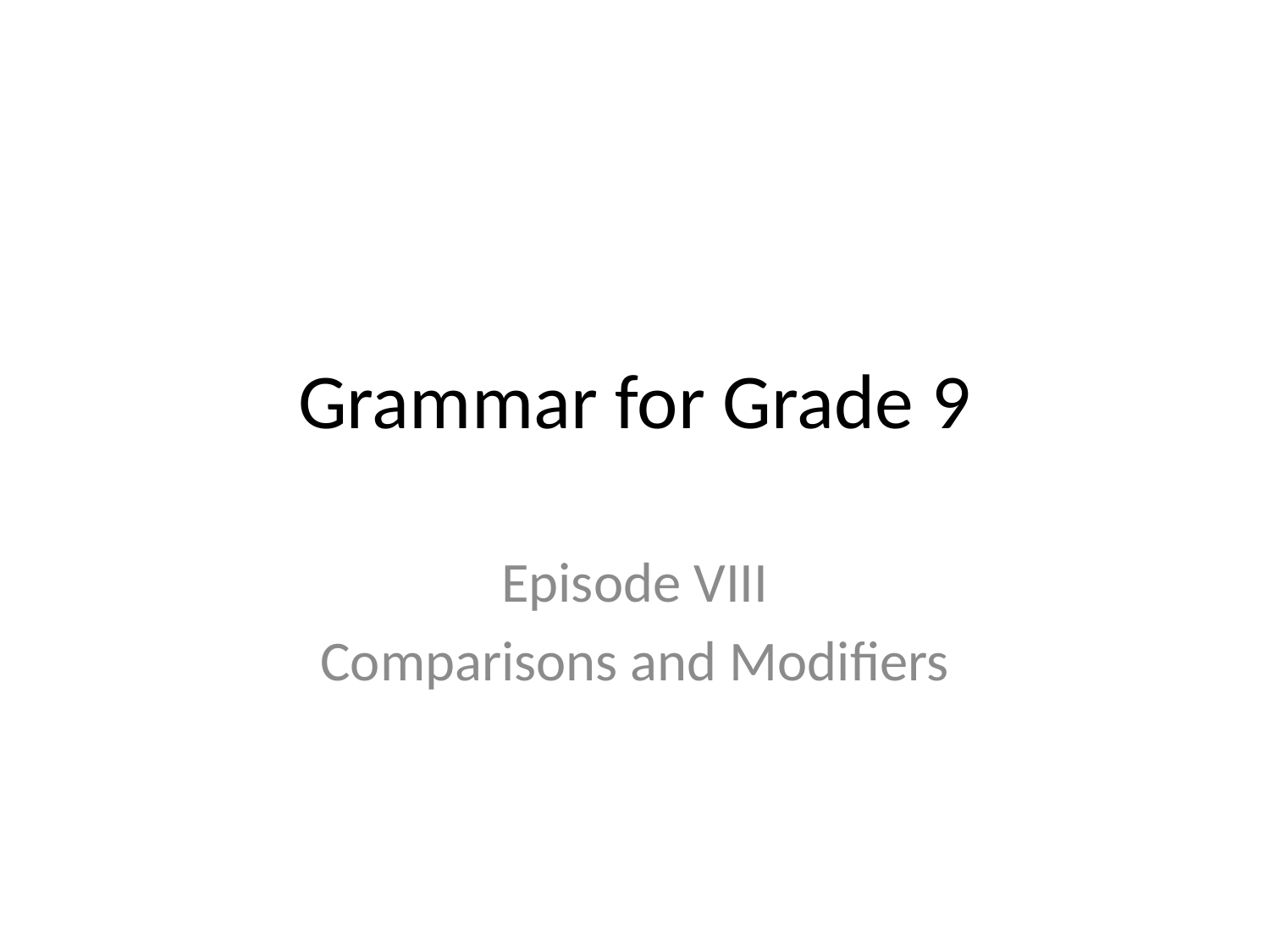

# Grammar for Grade 9
Episode VIII
Comparisons and Modifiers